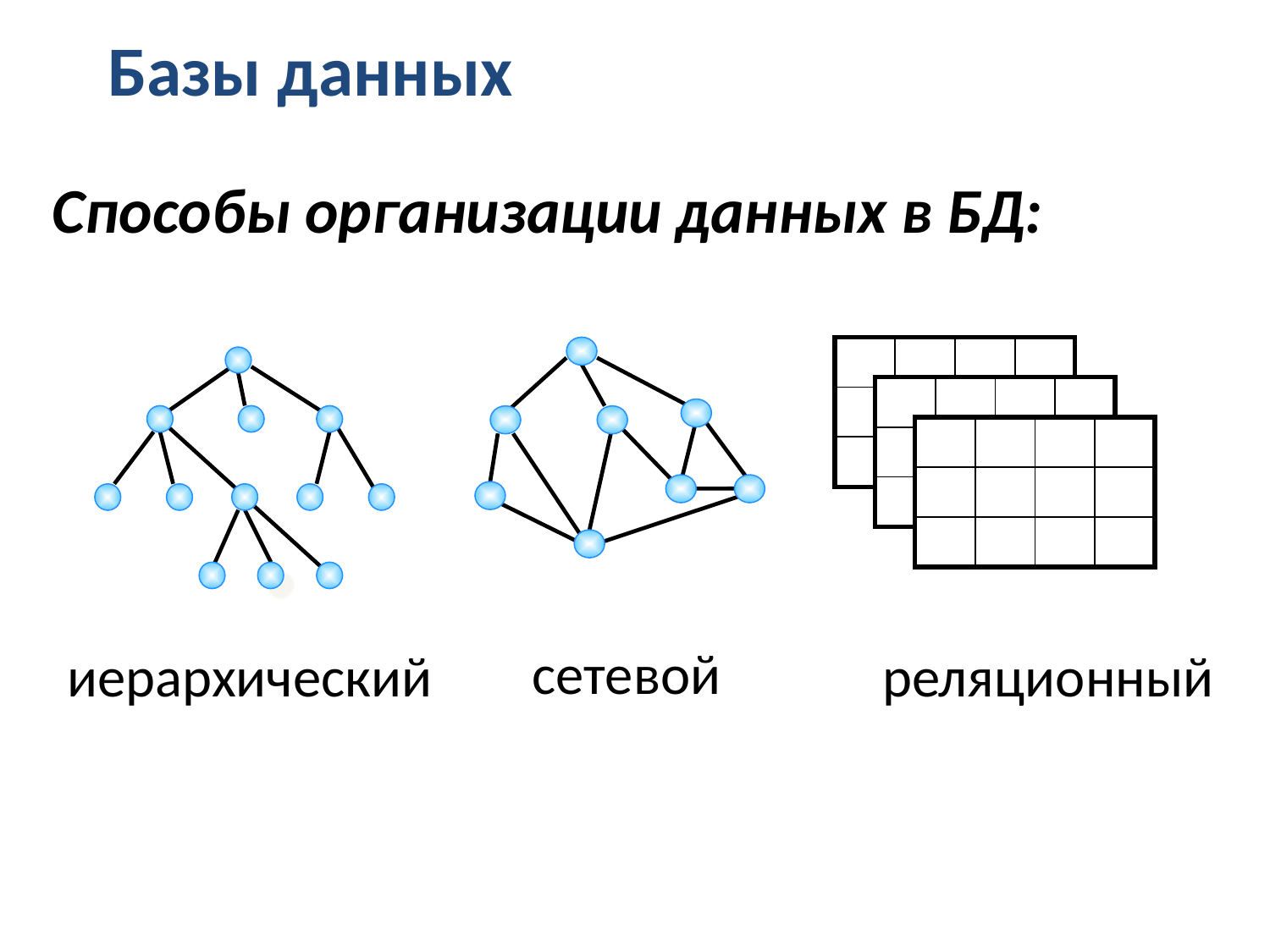

Базы данных
Способы организации данных в БД:

|  |  |  |  |
| --- | --- | --- | --- |
|  |  |  |  |
|  |  |  |  |

|  |  |  |  |
| --- | --- | --- | --- |
|  |  |  |  |
|  |  |  |  |
|  |  |  |  |
| --- | --- | --- | --- |
|  |  |  |  |
|  |  |  |  |
сетевой
иерархический
реляционный